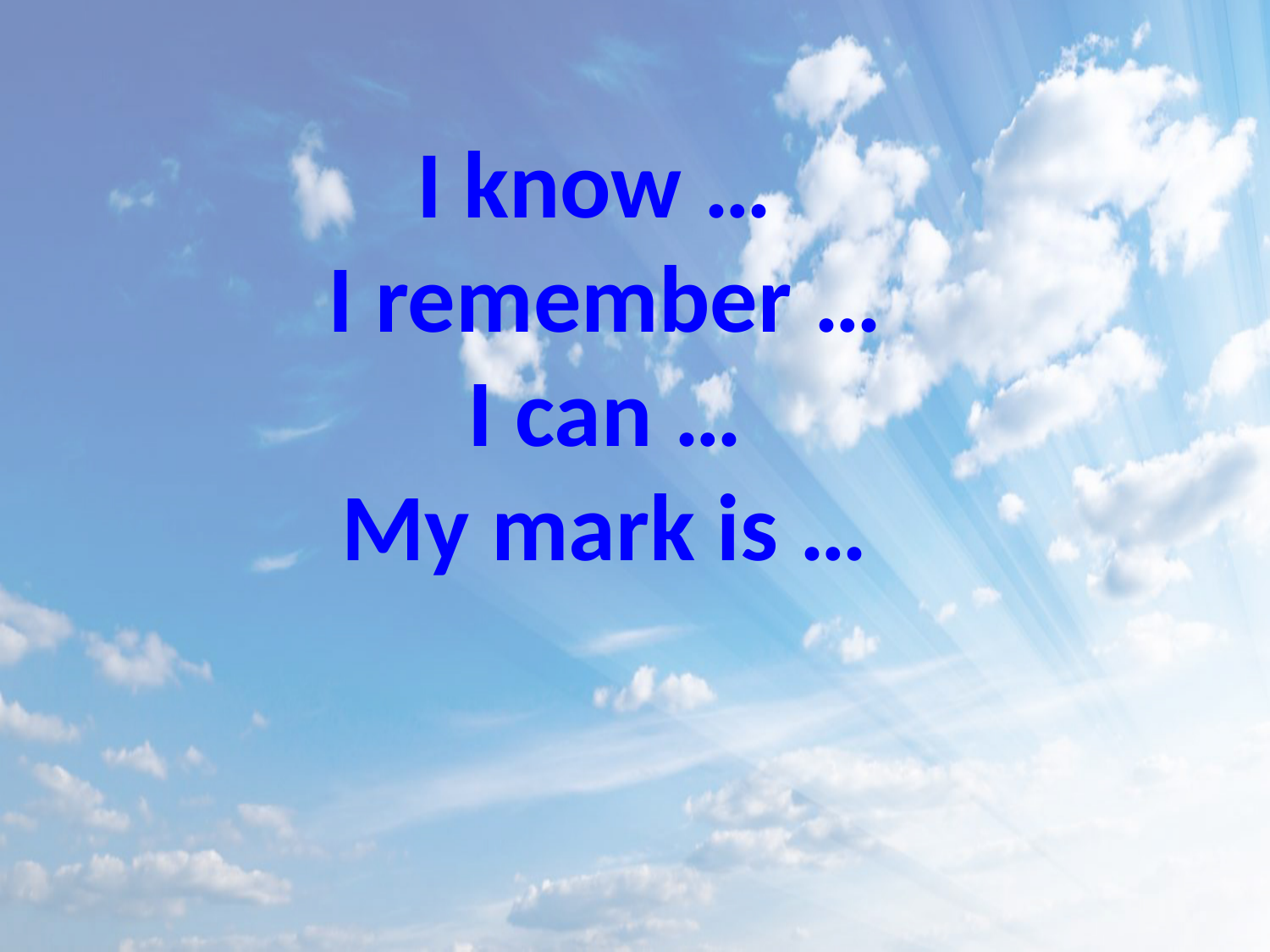

I know …
I remember …
I can …
My mark is …